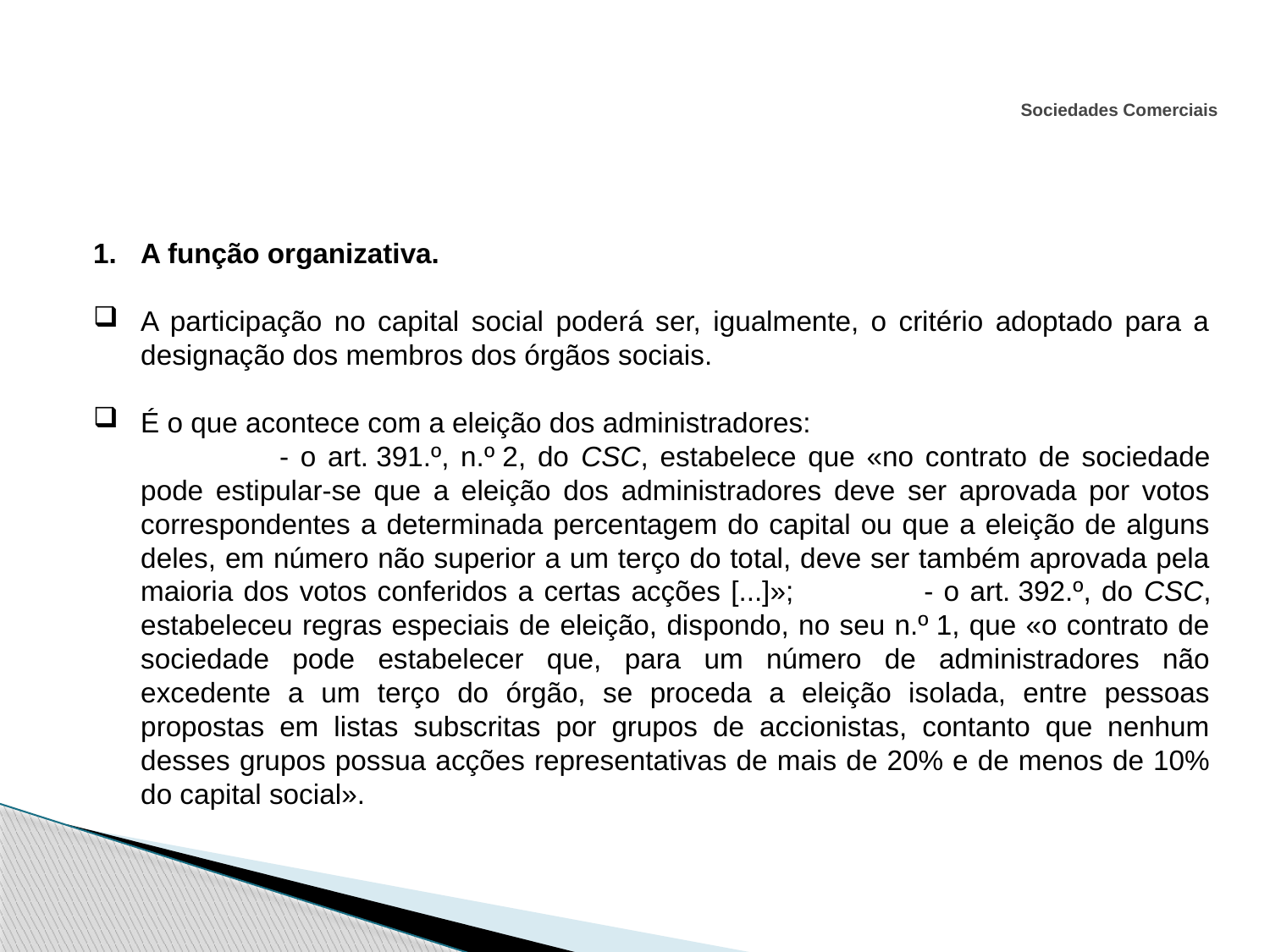

# Sociedades Comerciais
A função organizativa.

A participação no capital social poderá ser, igualmente, o critério adoptado para a designação dos membros dos órgãos sociais.

É o que acontece com a eleição dos administradores:
		 - o art. 391.º, n.º 2, do CSC, estabelece que «no contrato de sociedade pode estipular-se que a eleição dos administradores deve ser aprovada por votos correspondentes a determinada percentagem do capital ou que a eleição de alguns deles, em número não superior a um terço do total, deve ser também aprovada pela maioria dos votos conferidos a certas acções [...]»; 	- o art. 392.º, do CSC, estabeleceu regras especiais de eleição, dispondo, no seu n.º 1, que «o contrato de sociedade pode estabelecer que, para um número de administradores não excedente a um terço do órgão, se proceda a eleição isolada, entre pessoas propostas em listas subscritas por grupos de accionistas, contanto que nenhum desses grupos possua acções representativas de mais de 20% e de menos de 10% do capital social».